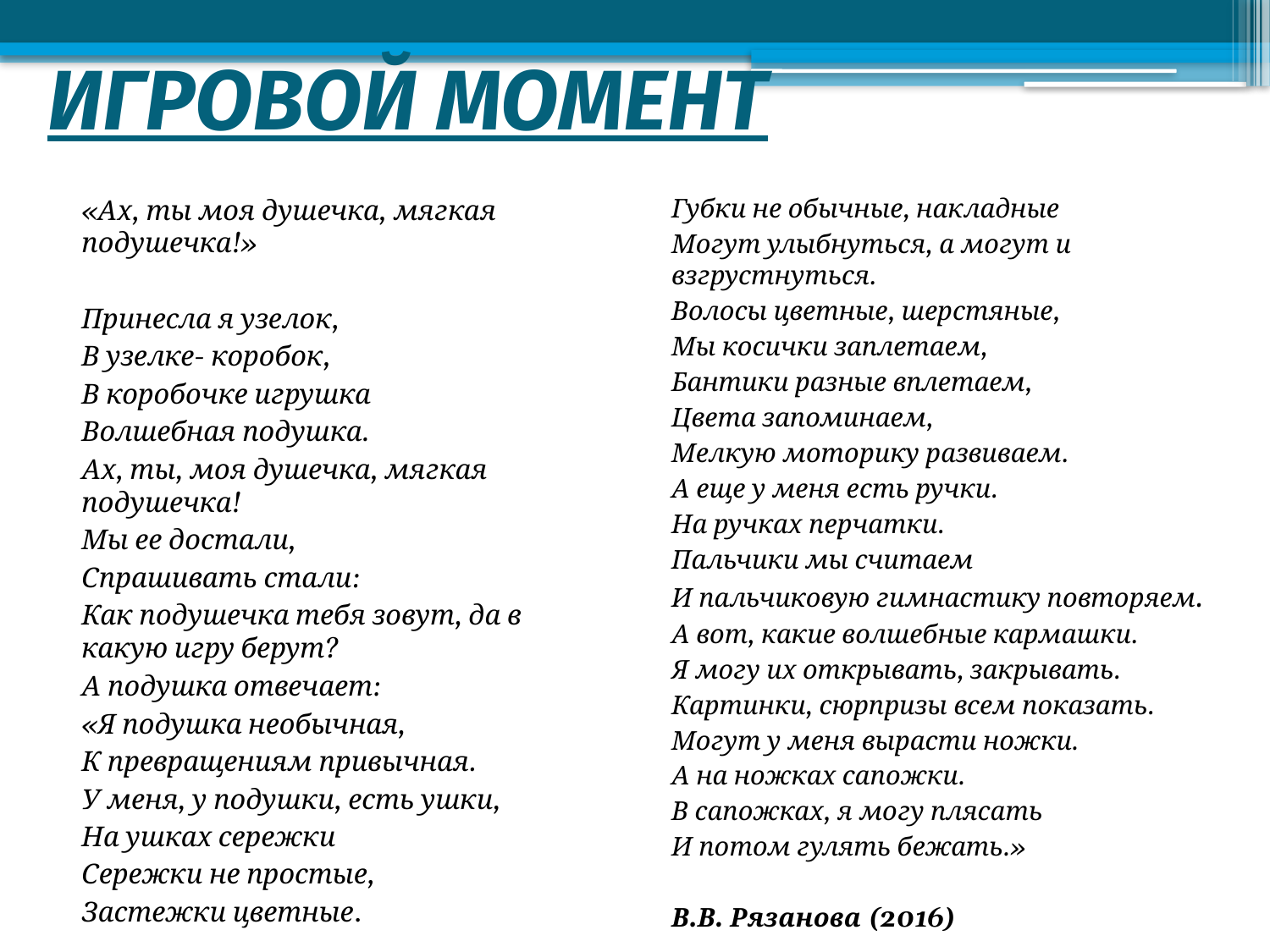

# ИГРОВОЙ МОМЕНТ
«Ах, ты моя душечка, мягкая подушечка!»

Принесла я узелок,
В узелке- коробок,
В коробочке игрушка
Волшебная подушка.
Ах, ты, моя душечка, мягкая подушечка!
Мы ее достали,
Спрашивать стали:
Как подушечка тебя зовут, да в какую игру берут?
А подушка отвечает:
«Я подушка необычная,
К превращениям привычная.
У меня, у подушки, есть ушки,
На ушках сережки
Сережки не простые,
Застежки цветные.
Губки не обычные, накладные
Могут улыбнуться, а могут и взгрустнуться.
Волосы цветные, шерстяные,
Мы косички заплетаем,
Бантики разные вплетаем,
Цвета запоминаем,
Мелкую моторику развиваем.
А еще у меня есть ручки.
На ручках перчатки.
Пальчики мы считаем
И пальчиковую гимнастику повторяем.
А вот, какие волшебные кармашки.
Я могу их открывать, закрывать.
Картинки, сюрпризы всем показать.
Могут у меня вырасти ножки.
А на ножках сапожки.
В сапожках, я могу плясать
И потом гулять бежать.»

В.В. Рязанова (2016)